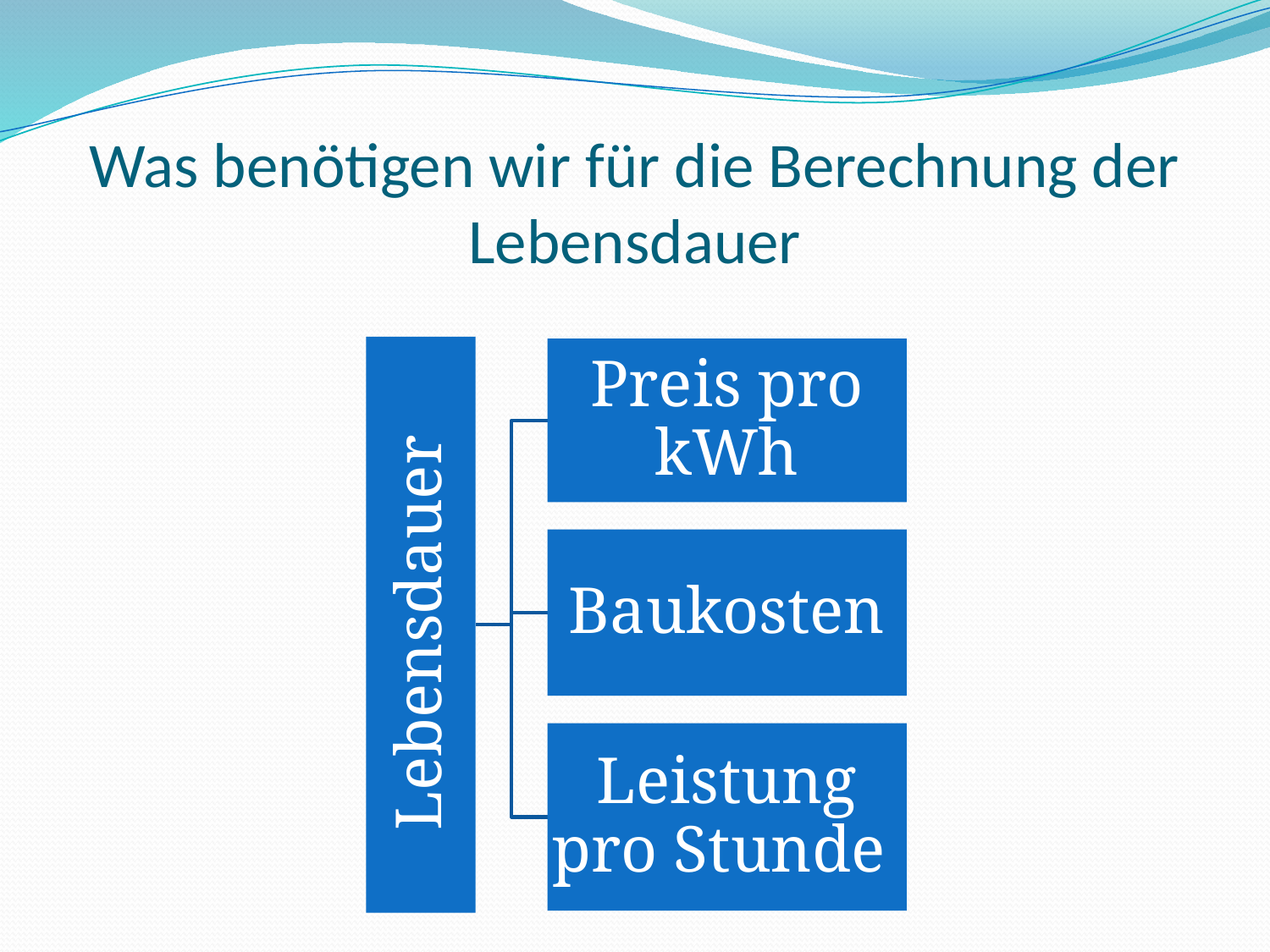

# Was benötigen wir für die Berechnung der Lebensdauer

Lebensdauer
Preis pro kWh
Baukosten
Leistung pro Stunde